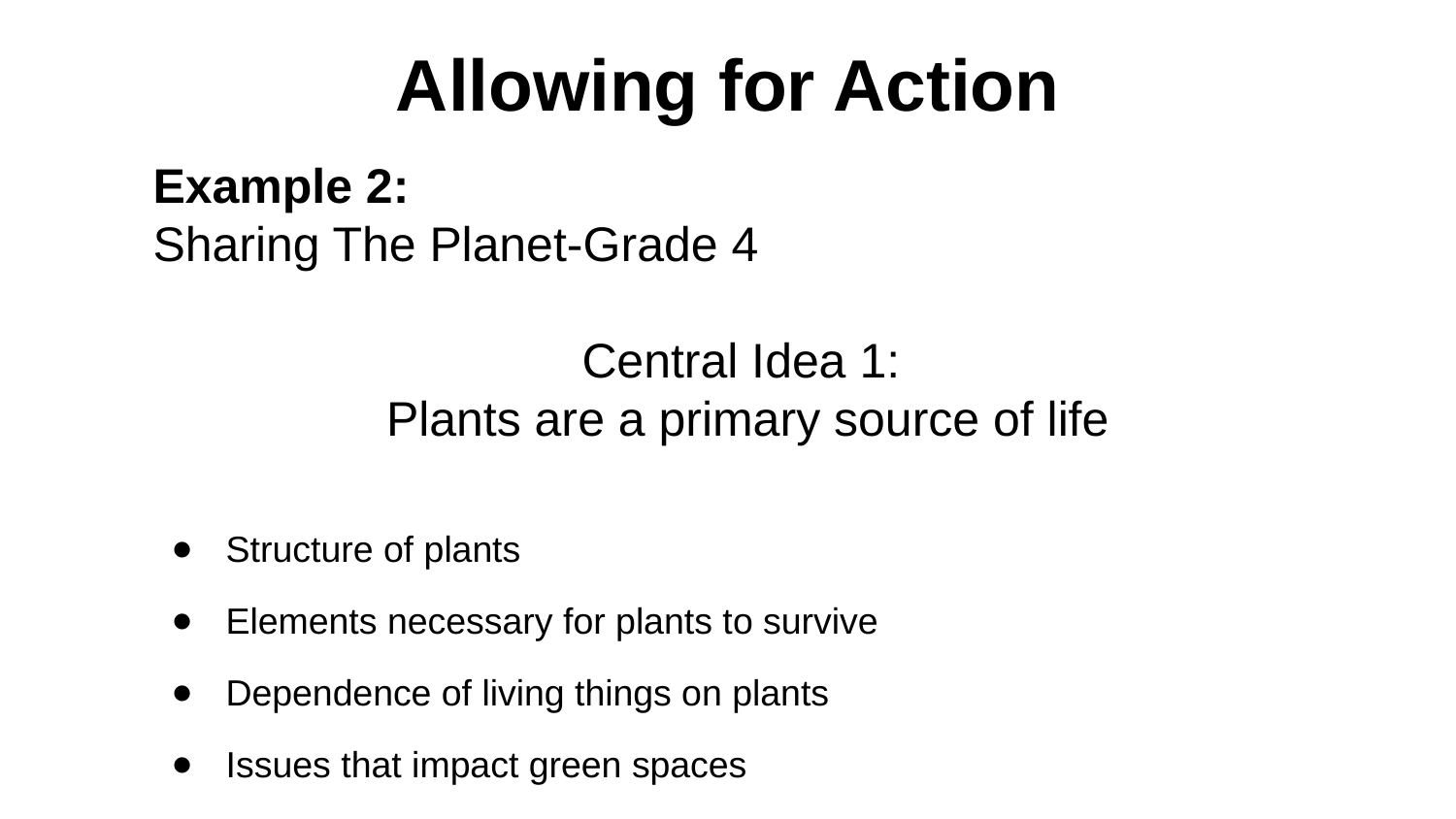

# Allowing for Action
Example 2:
Sharing The Planet-Grade 4

Central Idea 1:
Plants are a primary source of life

Structure of plants
Elements necessary for plants to survive
Dependence of living things on plants
Issues that impact green spaces